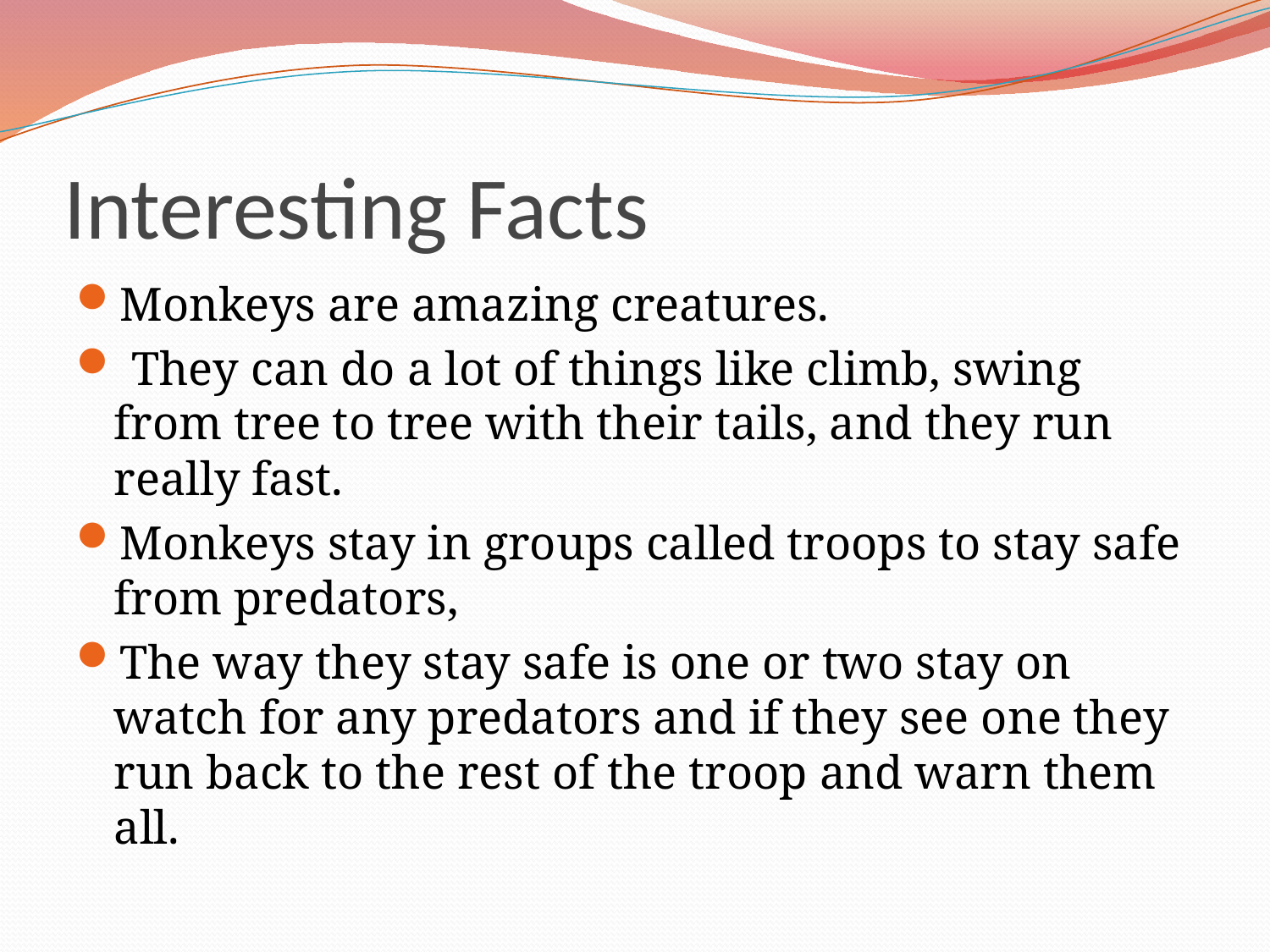

# Interesting Facts
Monkeys are amazing creatures.
 They can do a lot of things like climb, swing from tree to tree with their tails, and they run really fast.
Monkeys stay in groups called troops to stay safe from predators,
The way they stay safe is one or two stay on watch for any predators and if they see one they run back to the rest of the troop and warn them all.